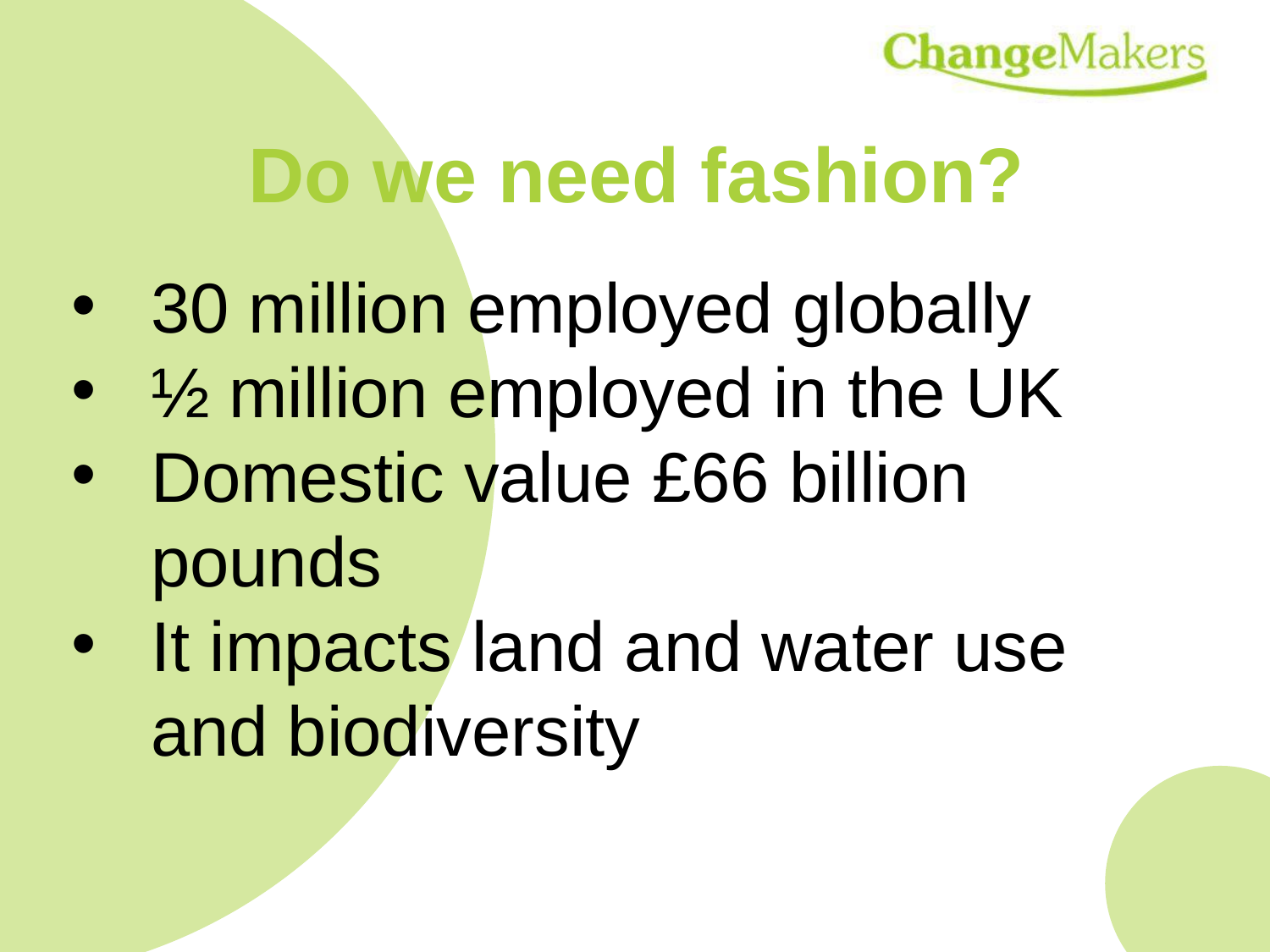

Do we need fashion?
30 million employed globally
½ million employed in the UK
Domestic value £66 billion pounds
It impacts land and water use and biodiversity